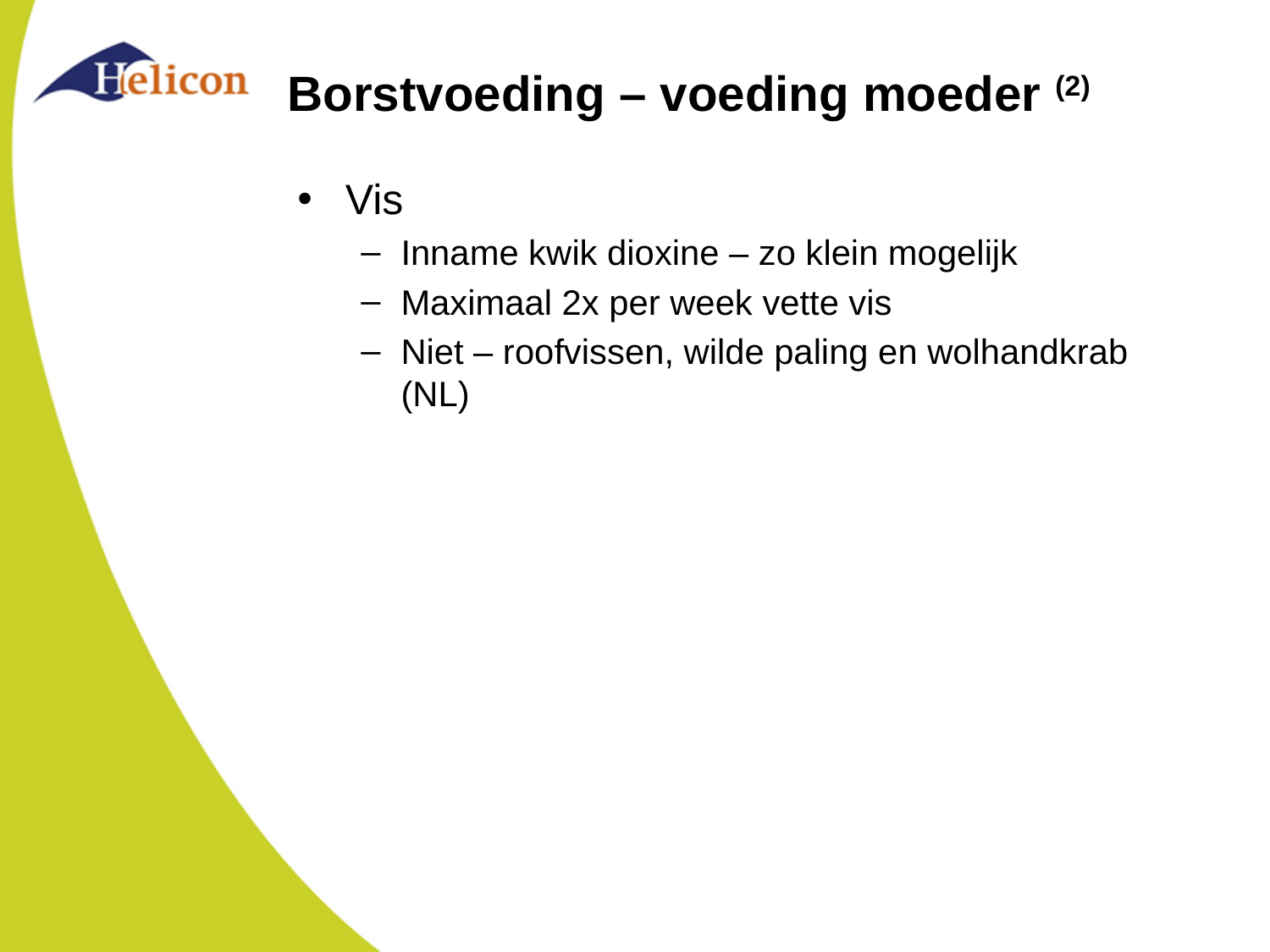

# Borstvoeding – voeding moeder (2)
Vis
Inname kwik dioxine – zo klein mogelijk
Maximaal 2x per week vette vis
Niet – roofvissen, wilde paling en wolhandkrab (NL)